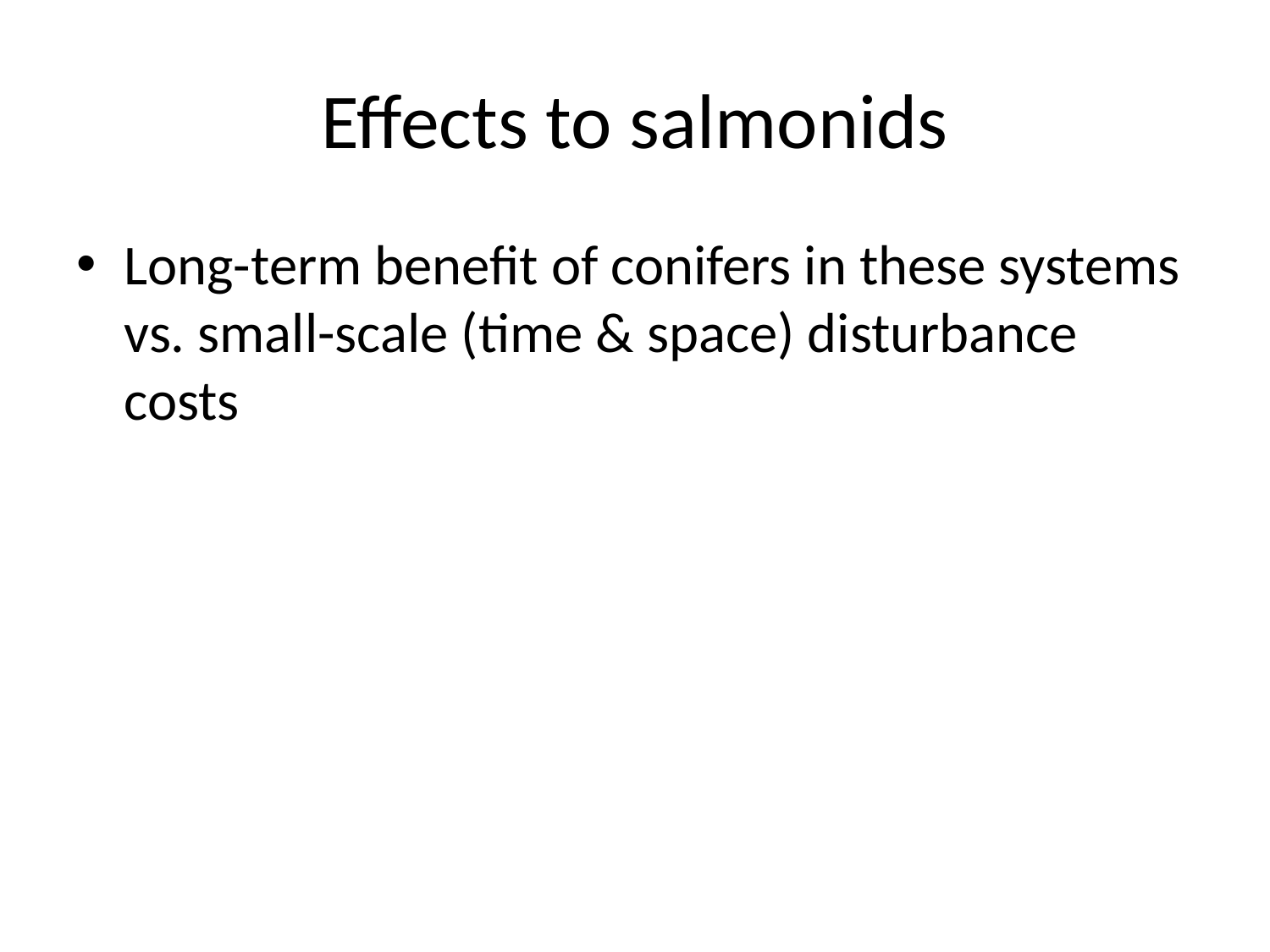

# Effects to salmonids
Long-term benefit of conifers in these systems vs. small-scale (time & space) disturbance costs